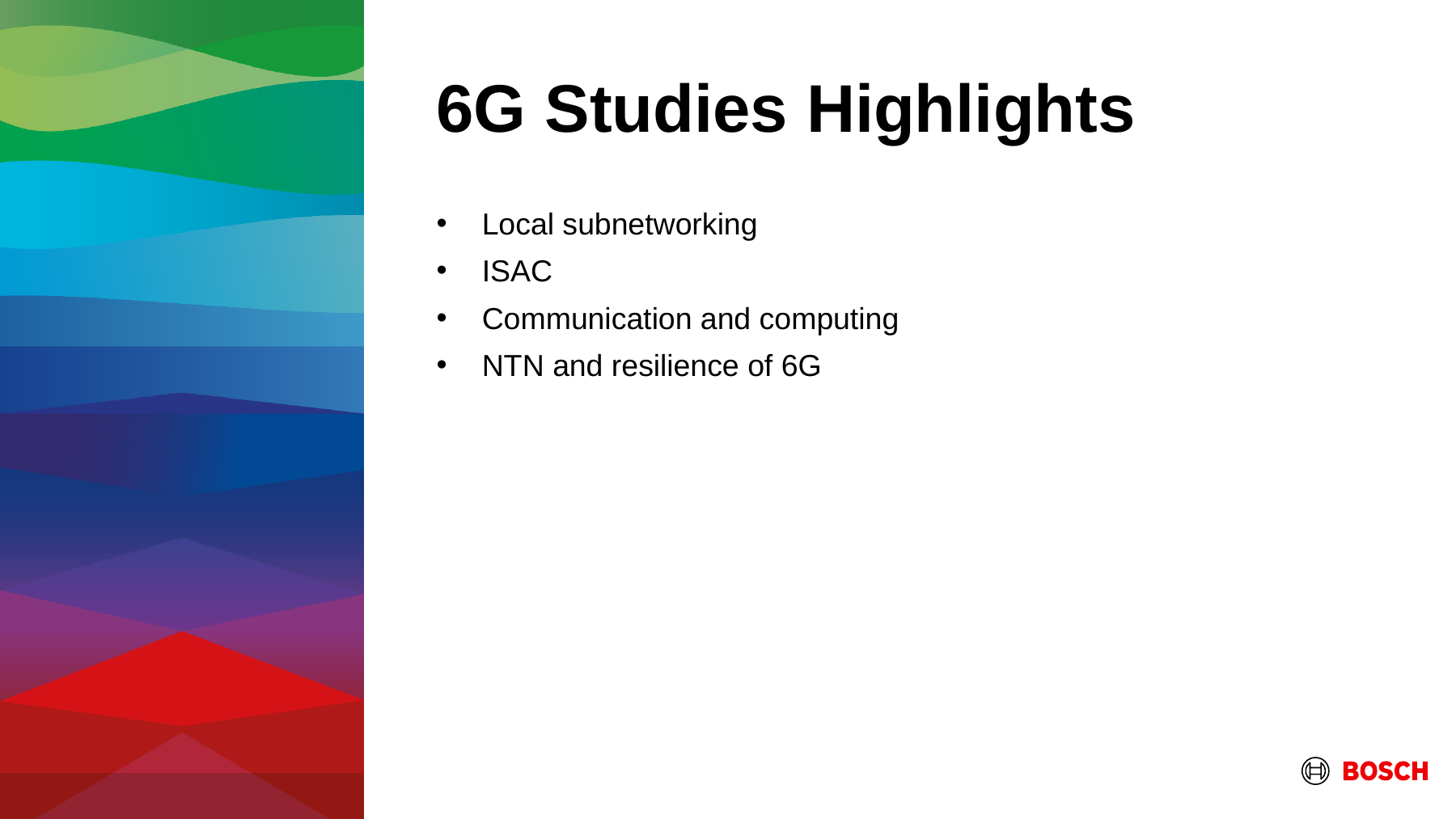

# 6G Studies Highlights
Local subnetworking
ISAC
Communication and computing
NTN and resilience of 6G